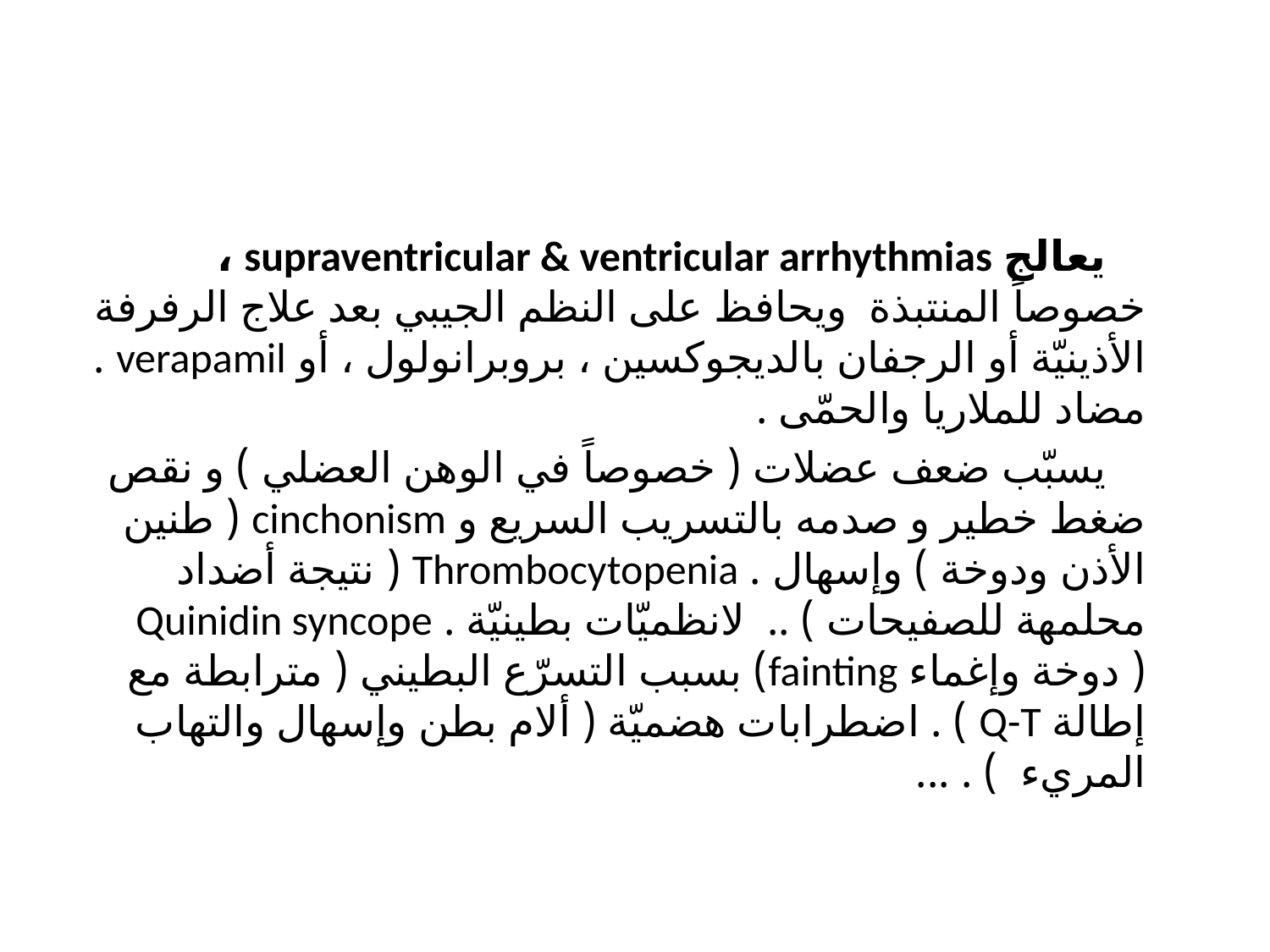

#
        يعالج supraventricular & ventricular arrhythmias ، خصوصاً المنتبذة  ويحافظ على النظم الجيبي بعد علاج الرفرفة الأذينيّة أو الرجفان بالديجوكسين ، بروبرانولول ، أو verapamil . مضاد للملاريا والحمّى .
        يسبّب ضعف عضلات ( خصوصاً في الوهن العضلي ) و نقص ضغط خطير و صدمه بالتسريب السريع و cinchonism ( طنين الأذن ودوخة ) وإسهال . Thrombocytopenia ( نتيجة أضداد محلمهة للصفيحات ) ..  لانظميّات بطينيّة . Quinidin syncope ( دوخة وإغماء fainting) بسبب التسرّع البطيني ( مترابطة مع إطالة Q-T ) . اضطرابات هضميّة ( ألام بطن وإسهال والتهاب المريء  ) . ...